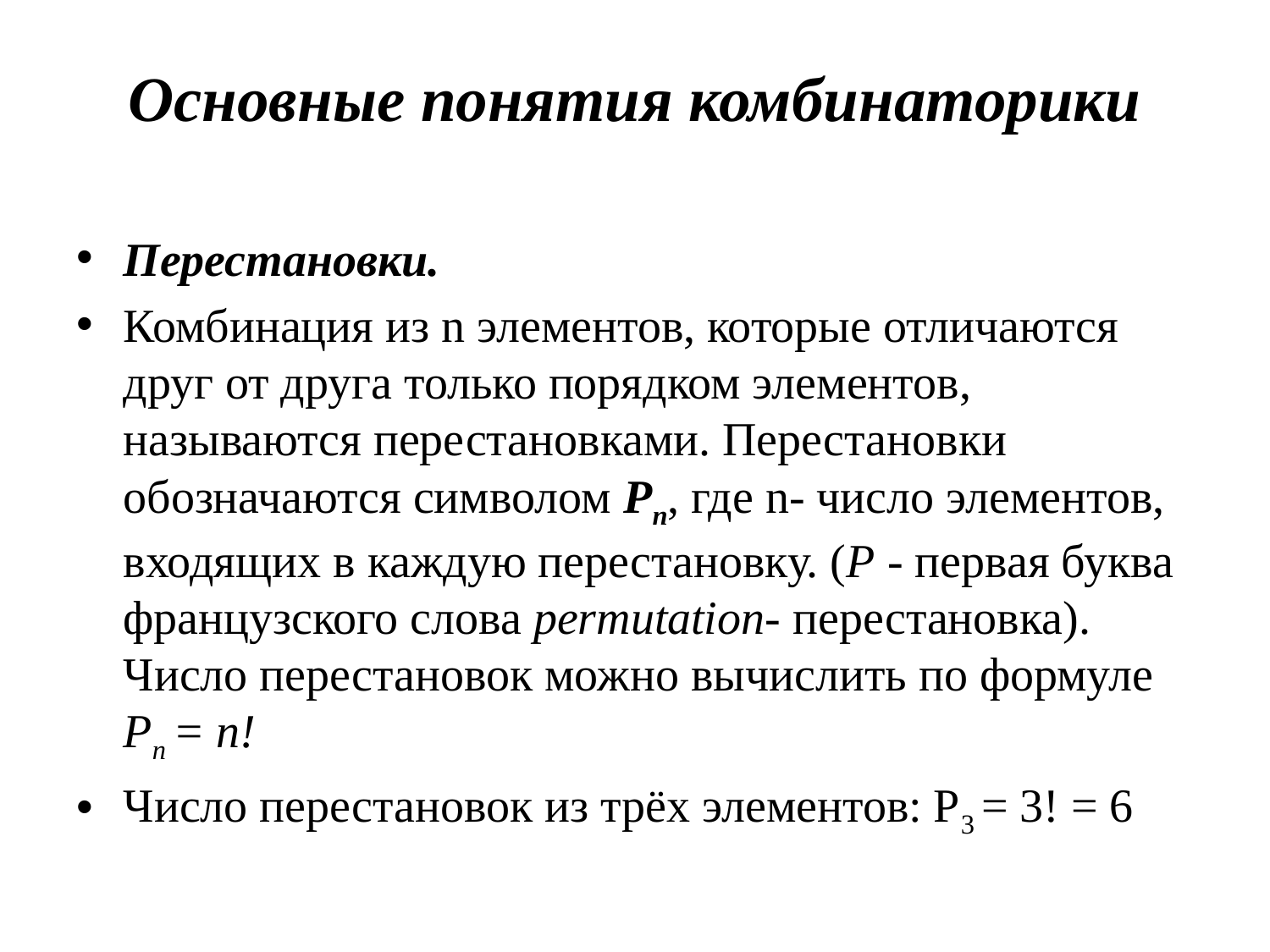

# Основные понятия комбинаторики
Перестановки.
Комбинация из n элементов, которые отличаются друг от друга только порядком элементов, называются перестановками. Перестановки обозначаются символом Рn, где n- число элементов, входящих в каждую перестановку. (Р - первая буква французского слова permutation- перестановка). Число перестановок можно вычислить по формуле Рп = п!
Число перестановок из трёх элементов: Р3 = 3! = 6